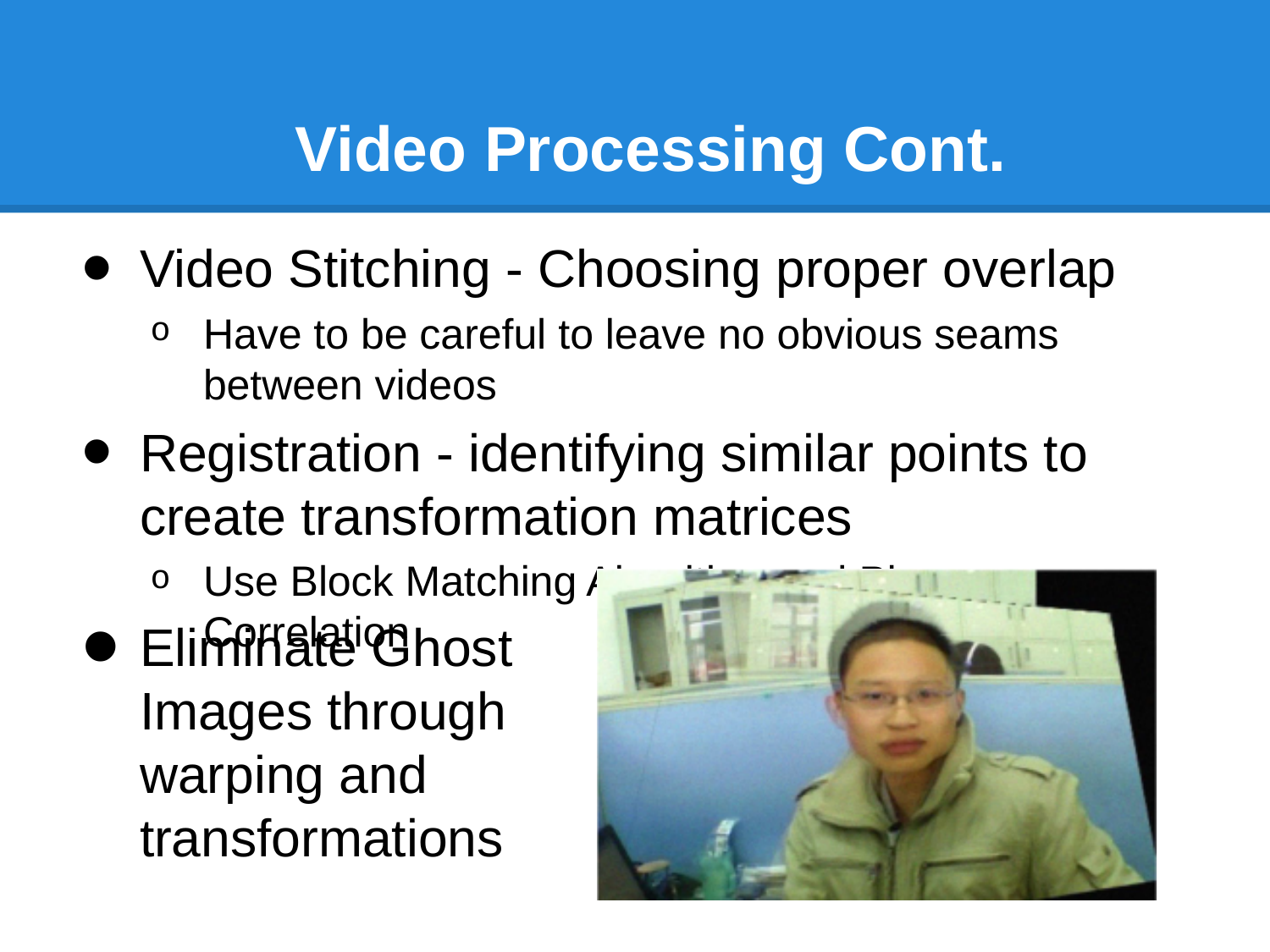

# Video Processing Cont.
Video Stitching - Choosing proper overlap
Have to be careful to leave no obvious seams between videos
Registration - identifying similar points to create transformation matrices
Use Block Matching Algorithm and Phase Correlation

Eliminate Ghost Images through warping and transformations